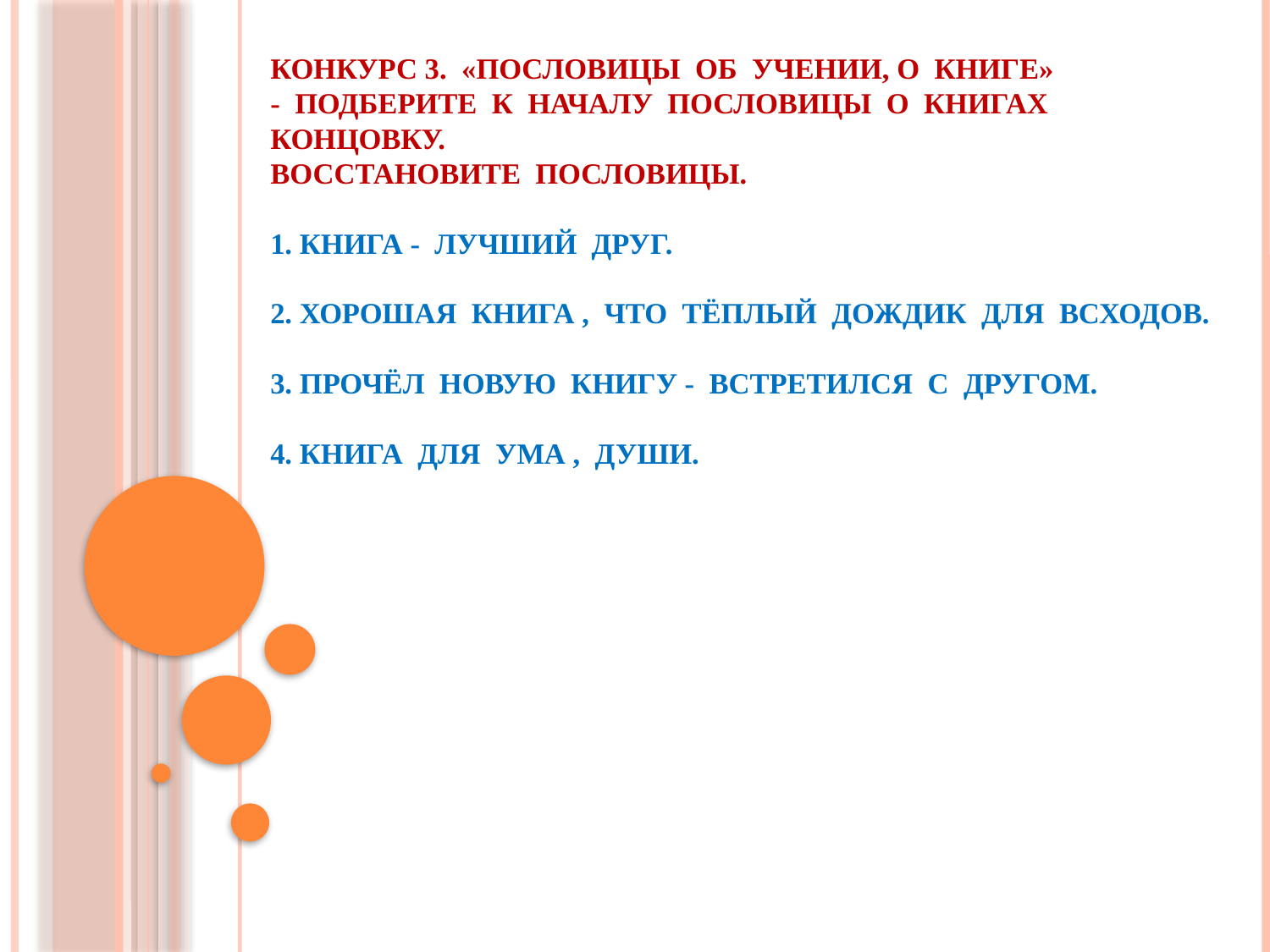

# Конкурс 3.  «Пословицы  об  учении, о  книге» -  Подберите  к  началу  пословицы  о  книгах  концовку. Восстановите  пословицы. 1. Книга -  лучший  друг. 2. Хорошая  книга ,  что  тёплый  дождик  для  всходов. 3. Прочёл  новую  книгу -  встретился  с  другом. 4. Книга  для  ума ,  души.